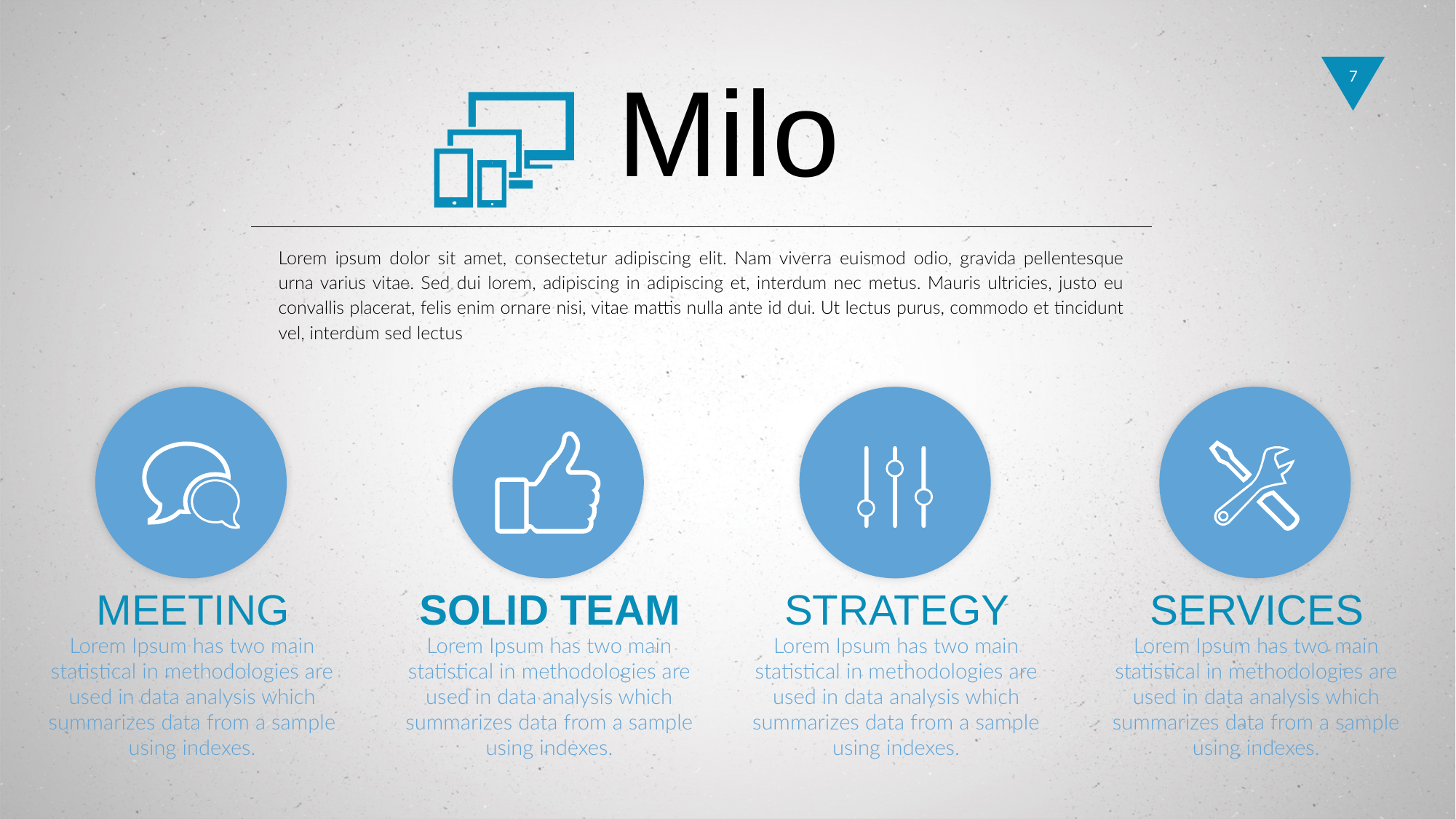

Milo

7

Lorem ipsum dolor sit amet, consectetur adipiscing elit. Nam viverra euismod odio, gravida pellentesque urna varius vitae. Sed dui lorem, adipiscing in adipiscing et, interdum nec metus. Mauris ultricies, justo eu convallis placerat, felis enim ornare nisi, vitae mattis nulla ante id dui. Ut lectus purus, commodo et tincidunt vel, interdum sed lectus

SERVICES
MEETING
SOLID TEAM
STRATEGY
Lorem Ipsum has two main statistical in methodologies are used in data analysis which summarizes data from a sample using indexes.
Lorem Ipsum has two main statistical in methodologies are used in data analysis which summarizes data from a sample using indexes.
Lorem Ipsum has two main statistical in methodologies are used in data analysis which summarizes data from a sample using indexes.
Lorem Ipsum has two main statistical in methodologies are used in data analysis which summarizes data from a sample using indexes.